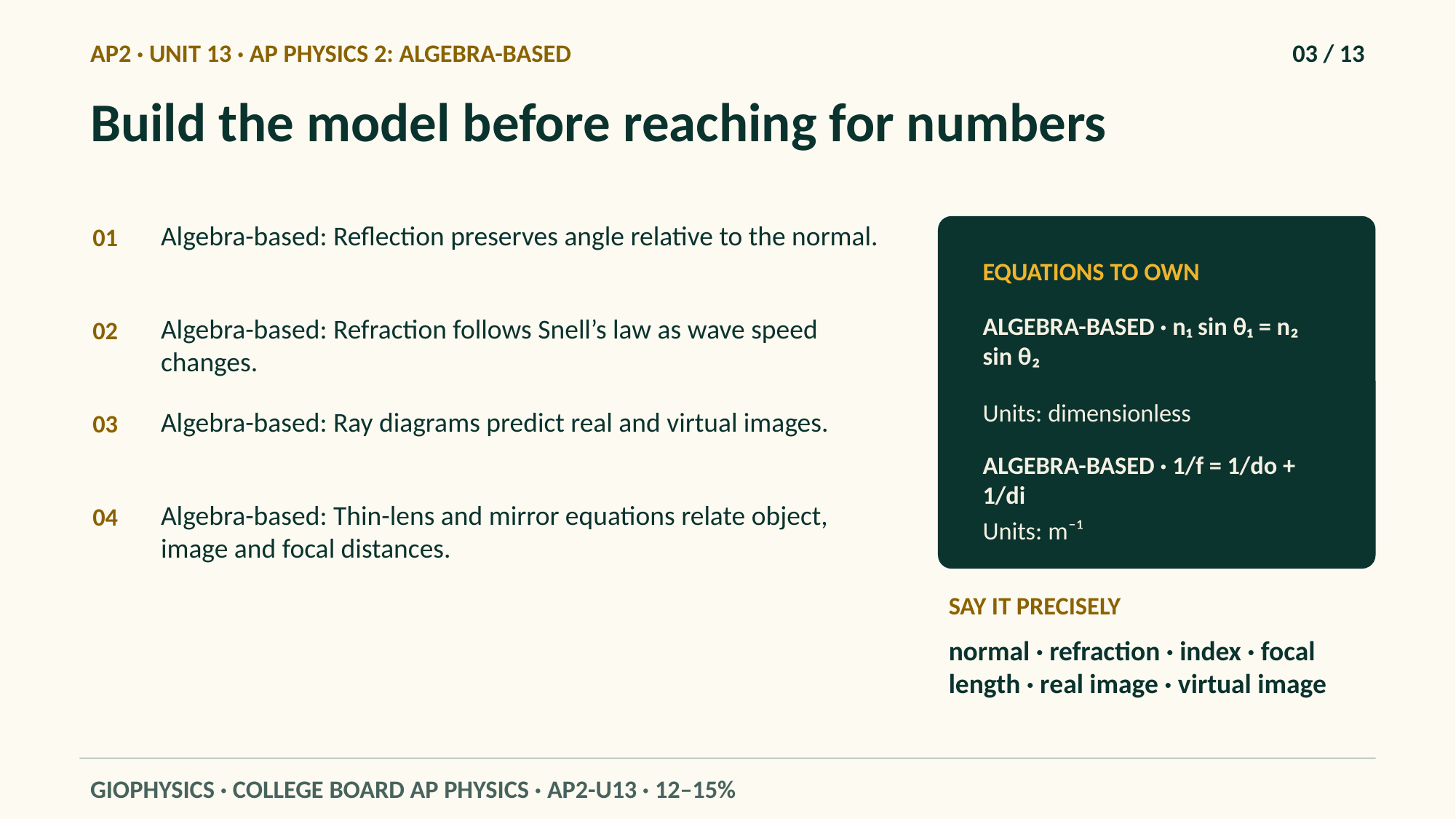

AP2 · UNIT 13 · AP PHYSICS 2: ALGEBRA-BASED
03 / 13
Build the model before reaching for numbers
Algebra-based: Reflection preserves angle relative to the normal.
01

EQUATIONS TO OWN
ALGEBRA-BASED · n₁ sin θ₁ = n₂ sin θ₂
Algebra-based: Refraction follows Snell’s law as wave speed changes.
02
Units: dimensionless
Algebra-based: Ray diagrams predict real and virtual images.
03
ALGEBRA-BASED · 1/f = 1/do + 1/di
Algebra-based: Thin-lens and mirror equations relate object, image and focal distances.
04
Units: m⁻¹
SAY IT PRECISELY
normal · refraction · index · focal length · real image · virtual image

GIOPHYSICS · COLLEGE BOARD AP PHYSICS · AP2-U13 · 12–15%